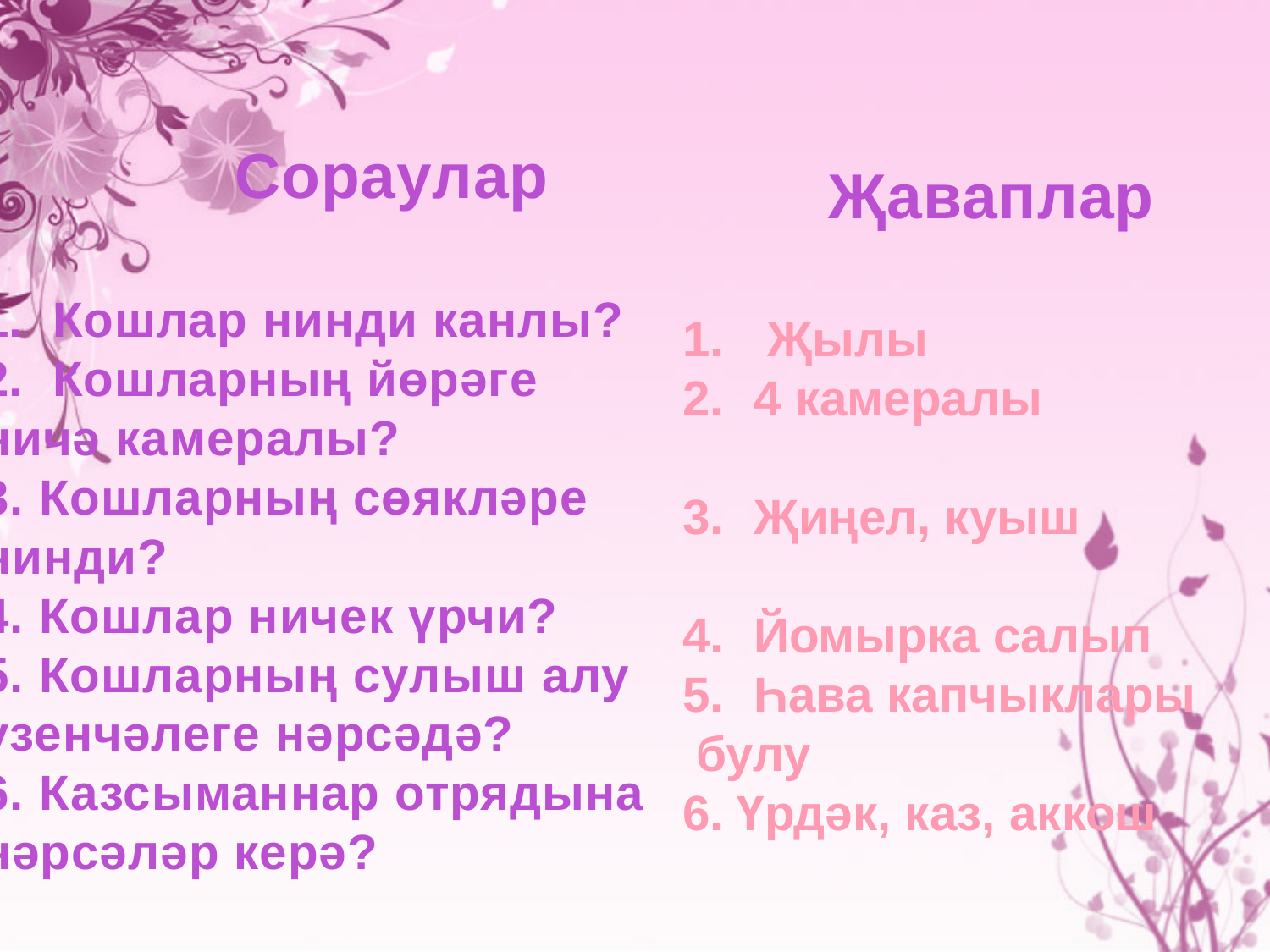

Сораулар

Кошлар нинди канлы?
Кошларның йөрәге
ничә камералы?
3. Кошларның сөякләре
нинди?
4. Кошлар ничек үрчи?
5. Кошларның сулыш алу
үзенчәлеге нәрсәдә?
6. Казсыманнар отрядына
нәрсәләр керә?
Җаваплар

 Җылы
4 камералы

Җиңел, куыш

Йомырка салып
Һава капчыклары
 булу
6. Үрдәк, каз, аккош